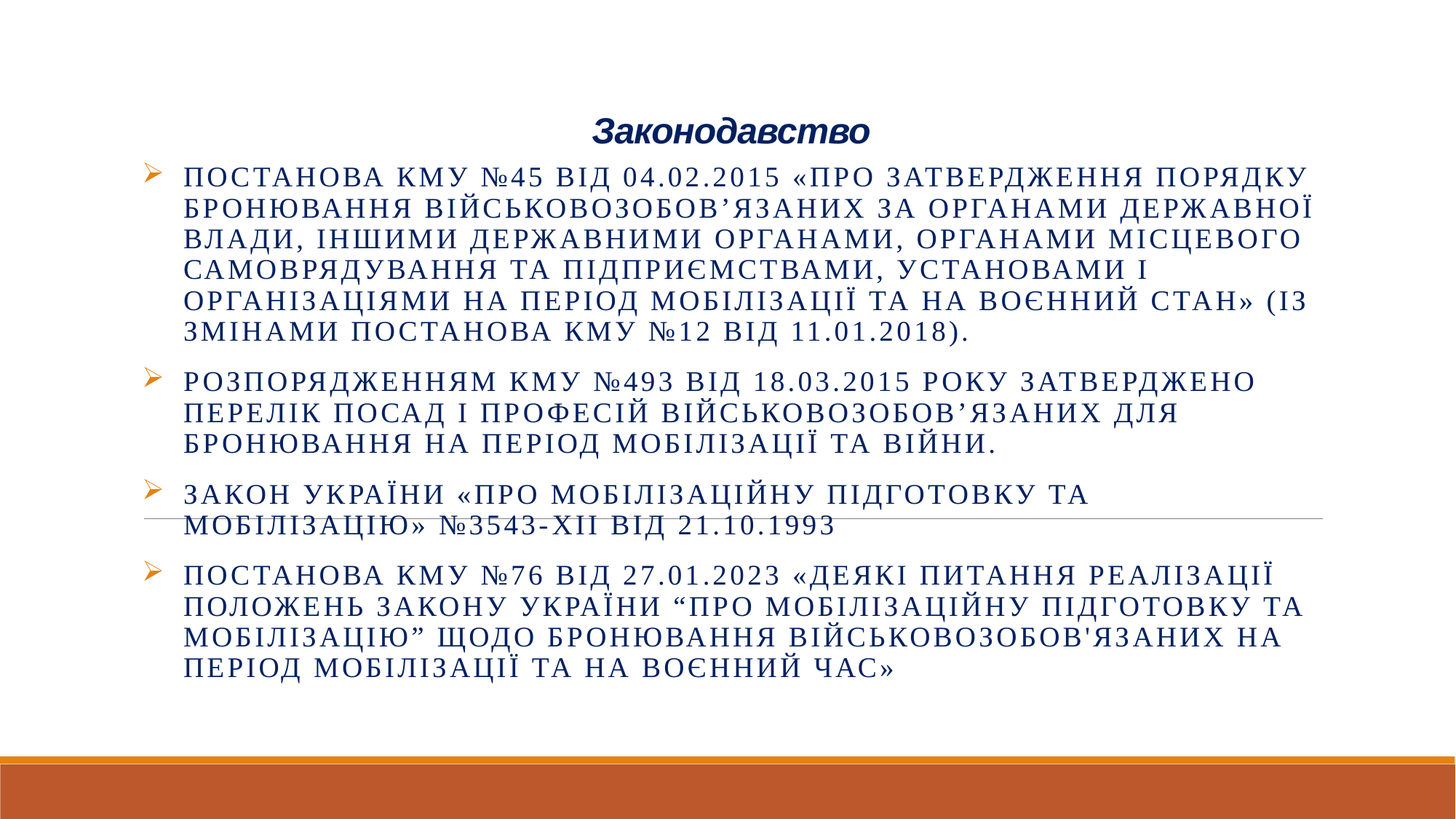

# Законодавство
Постанова кму №45 від 04.02.2015 «Про затвердження Порядку бронювання військовозобов’язаних за органами державної влади, іншими державними органами, органами місцевого самоврядування та підприємствами, установами і організаціями на період мобілізації та на воєнний стан» (із змінами постанова КМУ №12 від 11.01.2018).
Розпорядженням КМУ №493 від 18.03.2015 року затверджено перелік посад і професій військовозобов’язаних для бронювання на період мобілізації та війни.
ЗАКОН УКРАЇНИ «ПРО МОБІЛІЗАЦІЙНУ ПІДГОТОВКУ ТА МОБІЛІЗАЦІЮ» №3543-XII ВІД 21.10.1993
ПОСТАНОВА кму №76 ВІД 27.01.2023 «Деякі питання реалізації положень Закону України “Про мобілізаційну підготовку та мобілізацію” щодо бронювання військовозобов'язаних на період мобілізації та на воєнний час»